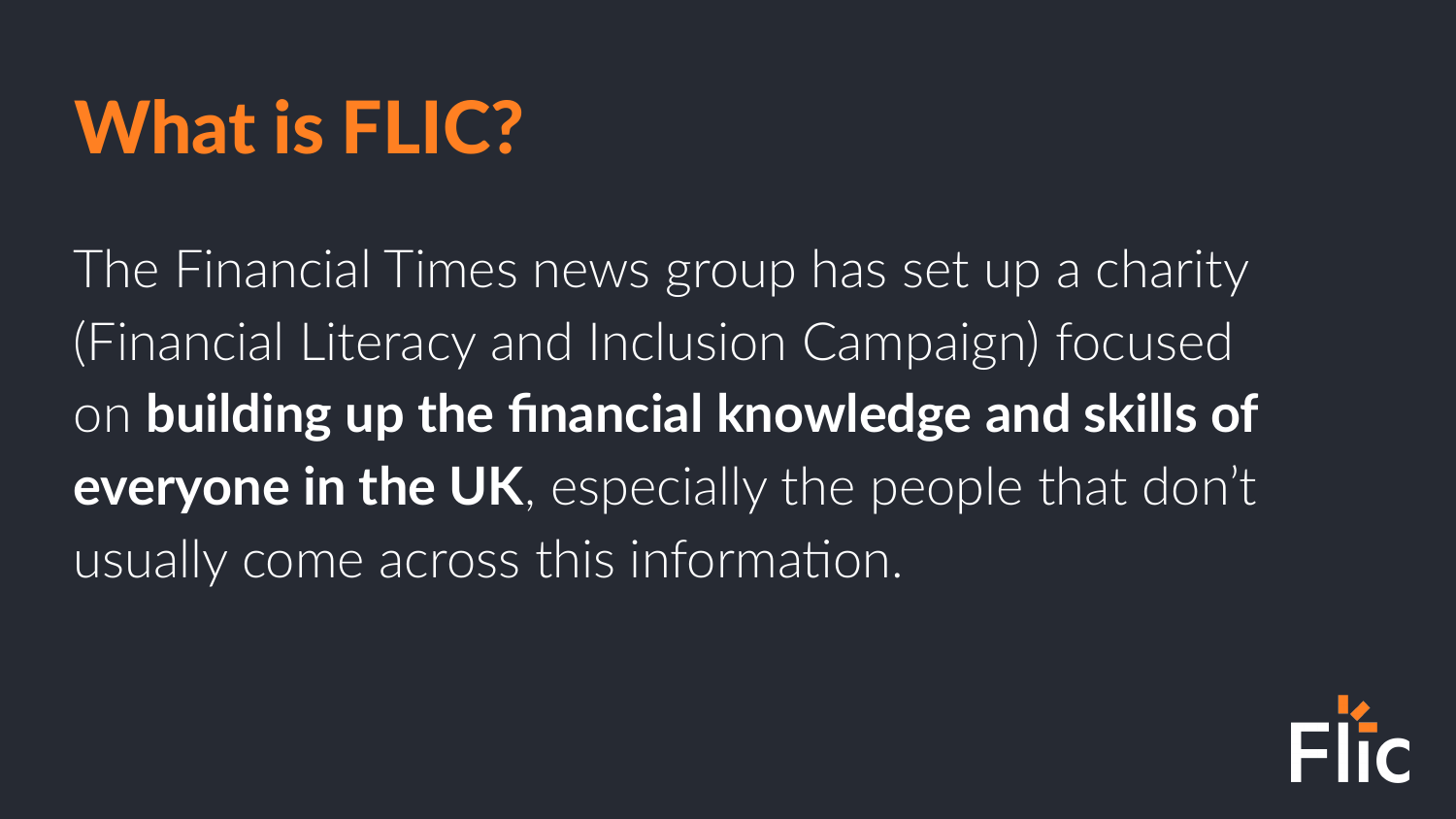

What is FLIC?
The Financial Times news group has set up a charity (Financial Literacy and Inclusion Campaign) focused on building up the financial knowledge and skills of everyone in the UK, especially the people that don’t usually come across this information.